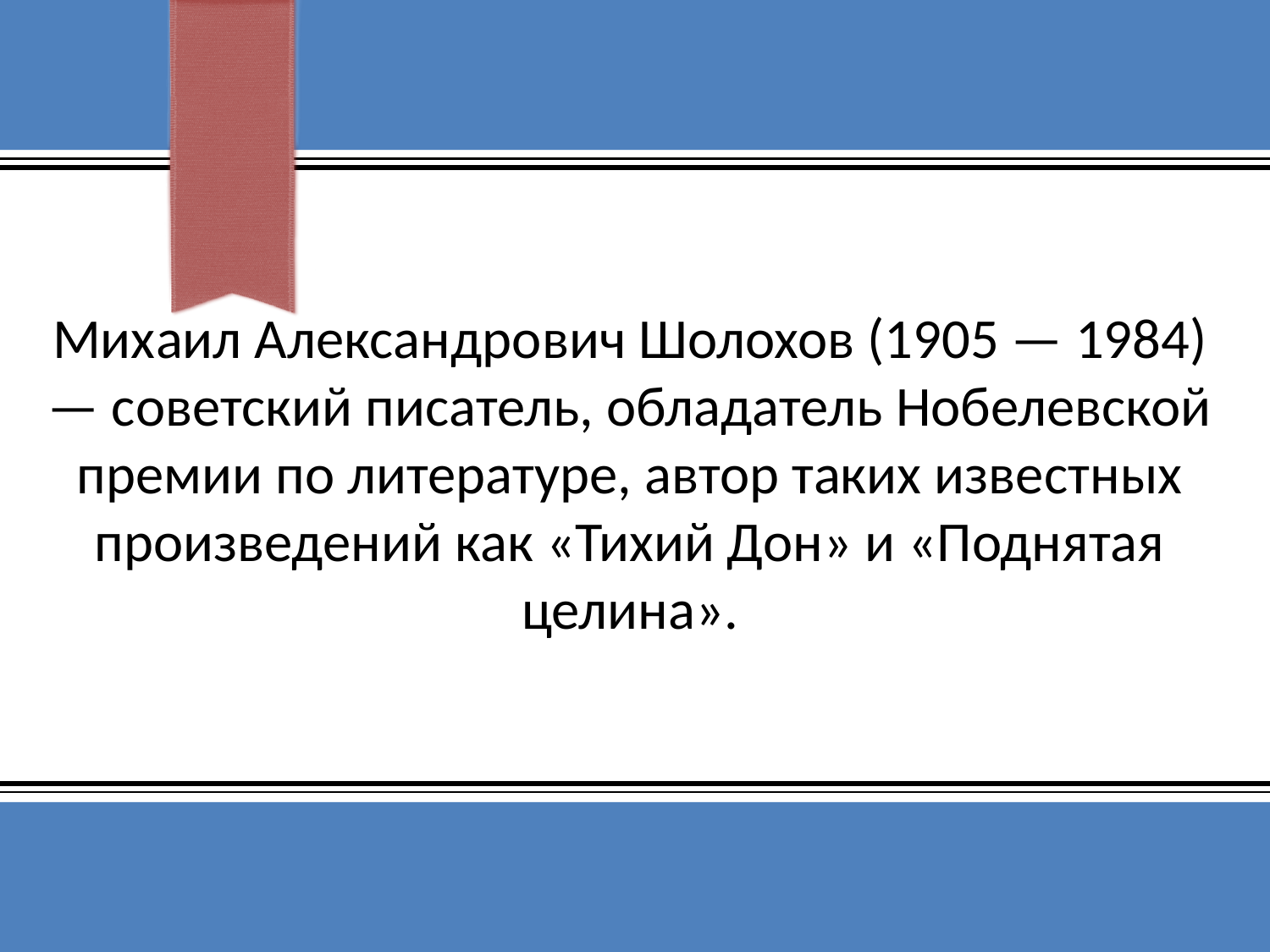

Михаил Александрович Шолохов (1905 — 1984) — советский писатель, обладатель Нобелевской премии по литературе, автор таких известных произведений как «Тихий Дон» и «Поднятая целина».